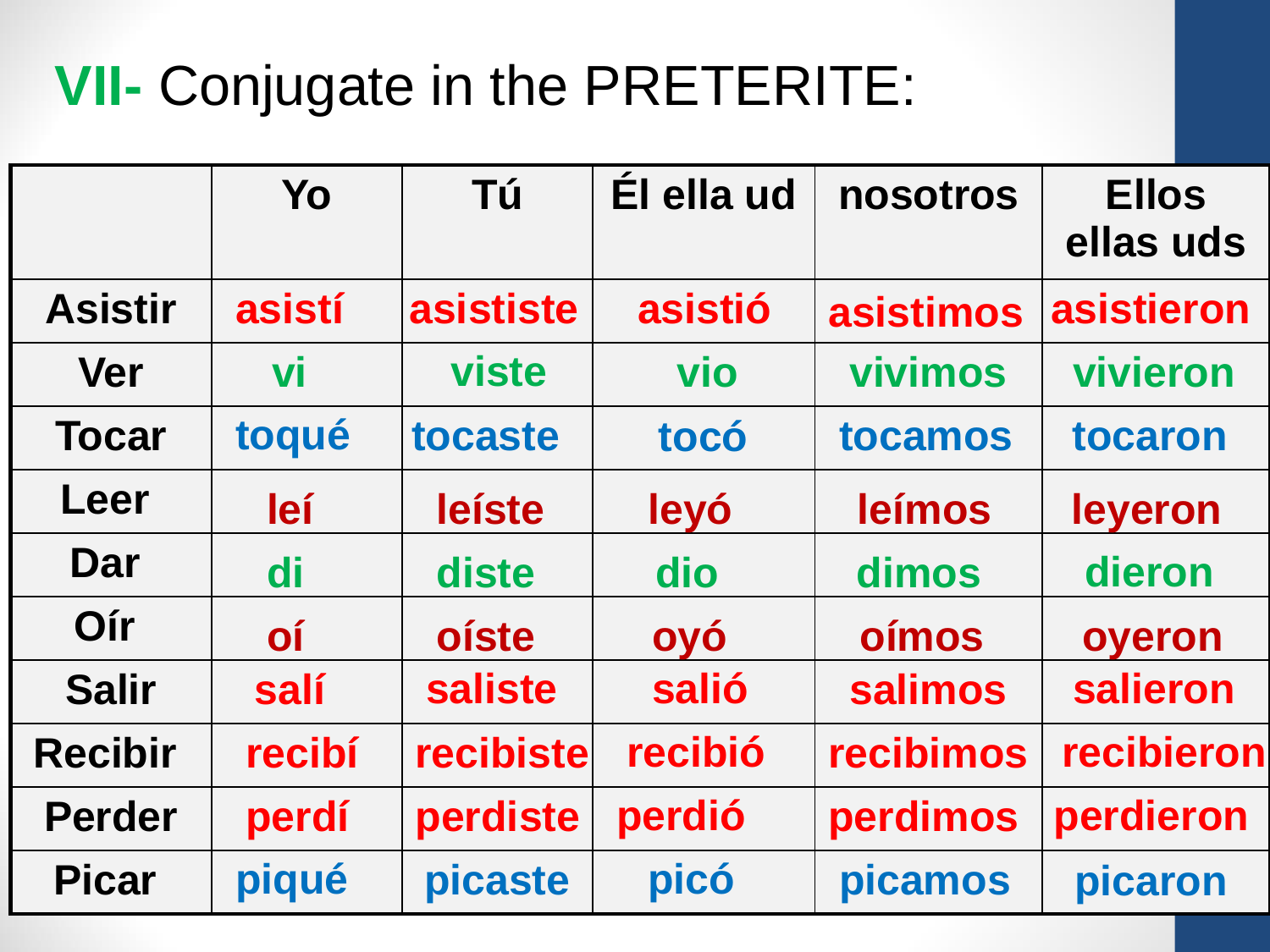

VII- Conjugate in the PRETERITE:
|  | Yo | Tú | Él ella ud | nosotros | Ellos ellas uds |
| --- | --- | --- | --- | --- | --- |
| Asistir |  |  |  |  |  |
| Ver |  |  |  |  |  |
| Tocar |  |  |  |  |  |
| Leer |  |  |  |  |  |
| Dar |  |  |  |  |  |
| Oír |  |  |  |  |  |
| Salir |  |  |  |  |  |
| Recibir |  |  |  |  |  |
| Perder |  |  |  |  |  |
| Picar |  |  |  |  |  |
asistí
asististe
asistió
asistieron
asistimos
viste
vi
vio
vivimos
vivieron
toqué
tocaste
tocamos
tocaron
tocó
leí
leíste
leyó
leímos
leyeron
dieron
di
diste
dio
dimos
oí
oíste
oyó
oímos
oyeron
saliste
salió
salieron
salí
salimos
recibió
recibieron
recibí
recibiste
recibimos
perdieron
perdió
perdí
perdiste
perdimos
piqué
picó
picaste
picamos
picaron